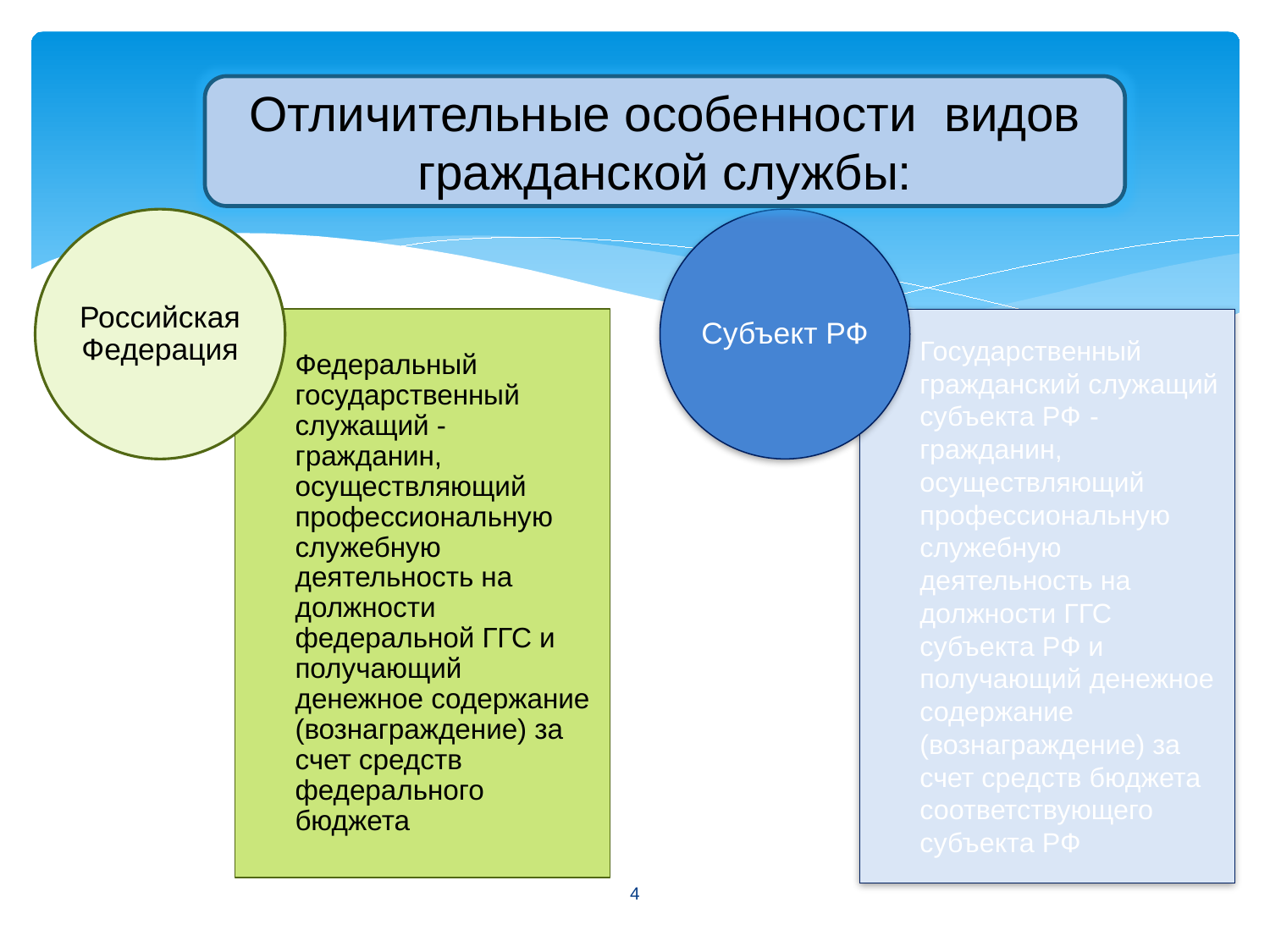

Отличительные особенности  видов гражданской службы:
Федеральный государственный служащий - гражданин, осуществляющий профессиональную служебную деятельность на должности федеральной ГГС и получающий денежное содержание (вознаграждение) за счет средств федерального бюджета
Российская Федерация
Государственный гражданский служащий субъекта РФ - гражданин, осуществляющий профессиональную служебную деятельность на должности ГГС  субъекта РФ и получающий денежное содержание (вознаграждение) за счет средств бюджета соответствующего субъекта РФ
Субъект РФ
4